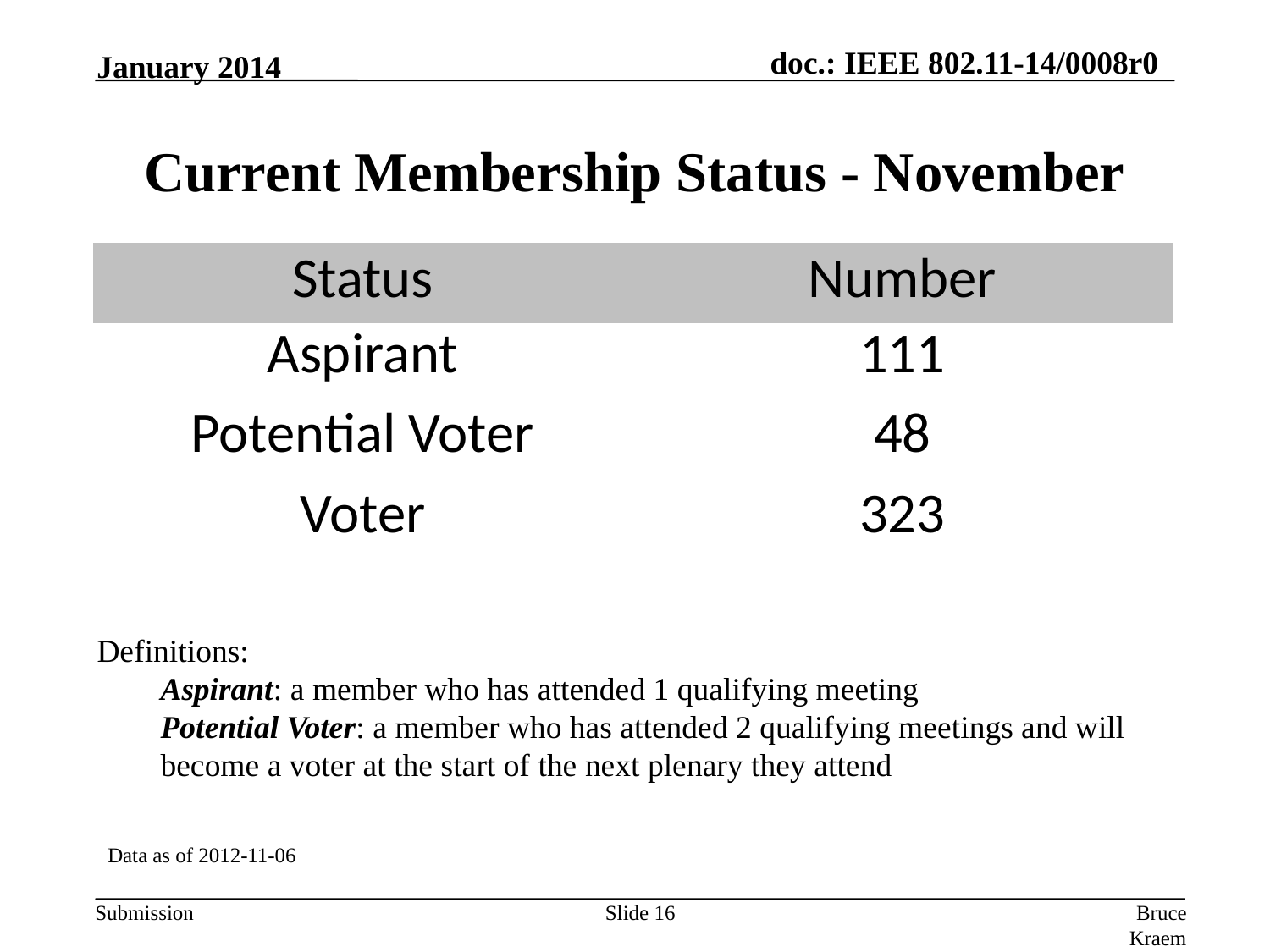

January 2014
# Current Membership Status - November
| Status | Number |
| --- | --- |
| Aspirant | 111 |
| Potential Voter | 48 |
| Voter | 323 |
Definitions:
Aspirant: a member who has attended 1 qualifying meeting
Potential Voter: a member who has attended 2 qualifying meetings and will become a voter at the start of the next plenary they attend
Data as of 2012-11-06
Slide 16
Bruce Kraemer, Marvell